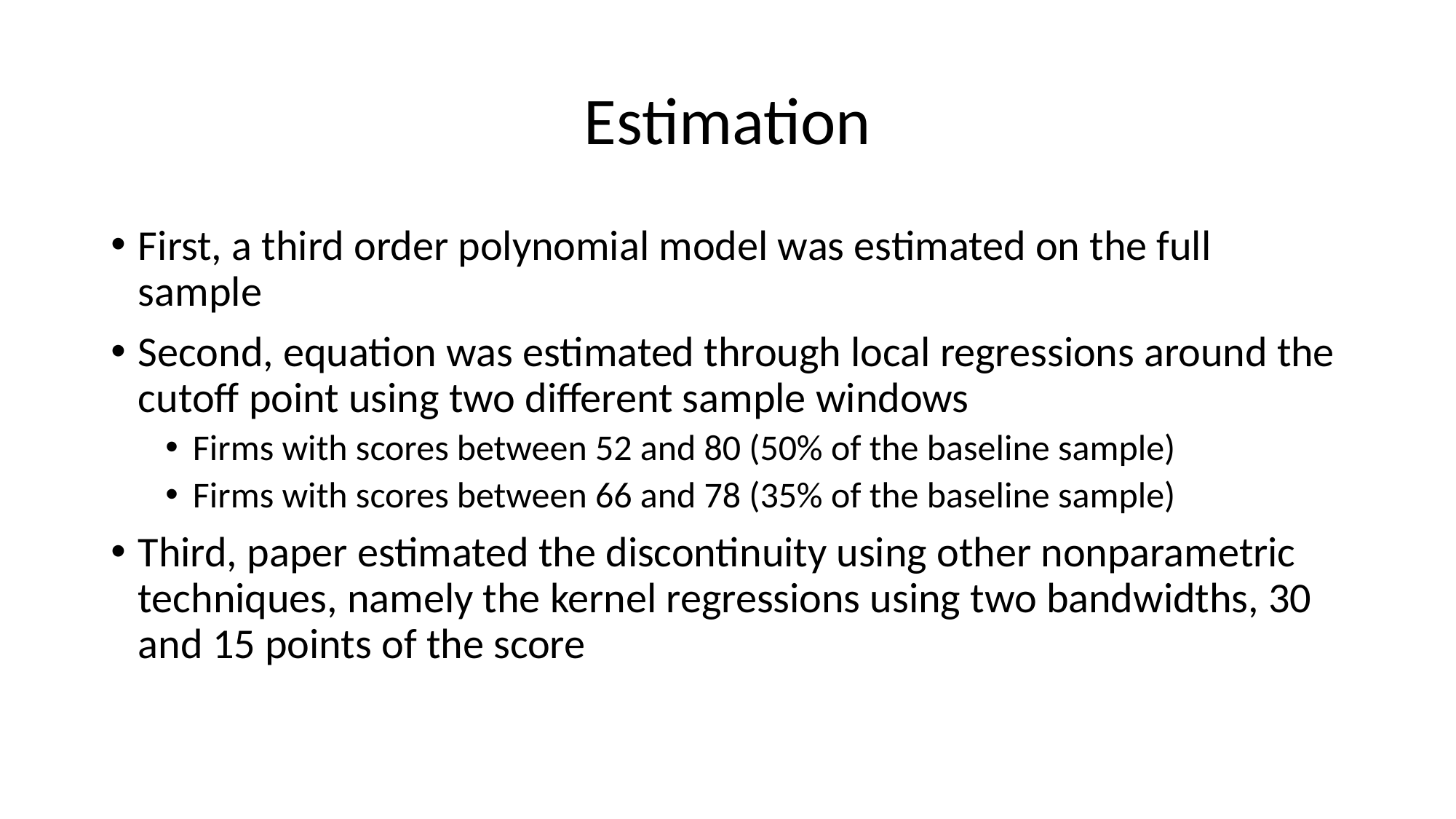

# Estimation
First, a third order polynomial model was estimated on the full sample
Second, equation was estimated through local regressions around the cutoff point using two different sample windows
Firms with scores between 52 and 80 (50% of the baseline sample)
Firms with scores between 66 and 78 (35% of the baseline sample)
Third, paper estimated the discontinuity using other nonparametric techniques, namely the kernel regressions using two bandwidths, 30 and 15 points of the score